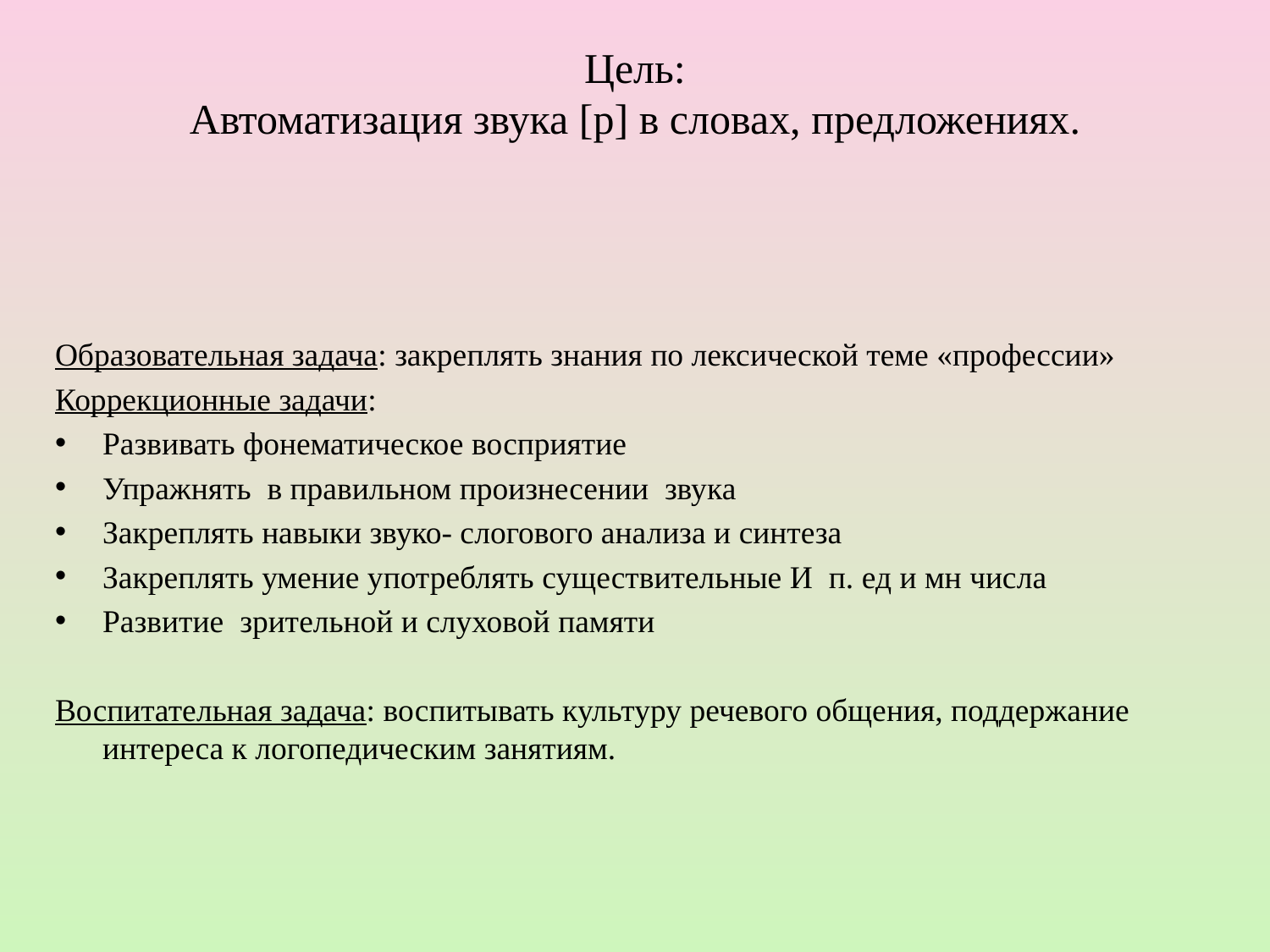

# Цель: Автоматизация звука [р] в словах, предложениях.
Образовательная задача: закреплять знания по лексической теме «профессии»
Коррекционные задачи:
Развивать фонематическое восприятие
Упражнять  в правильном произнесении  звука
Закреплять навыки звуко- слогового анализа и синтеза
Закреплять умение употреблять существительные И  п. ед и мн числа
Развитие  зрительной и слуховой памяти

Воспитательная задача: воспитывать культуру речевого общения, поддержание интереса к логопедическим занятиям.